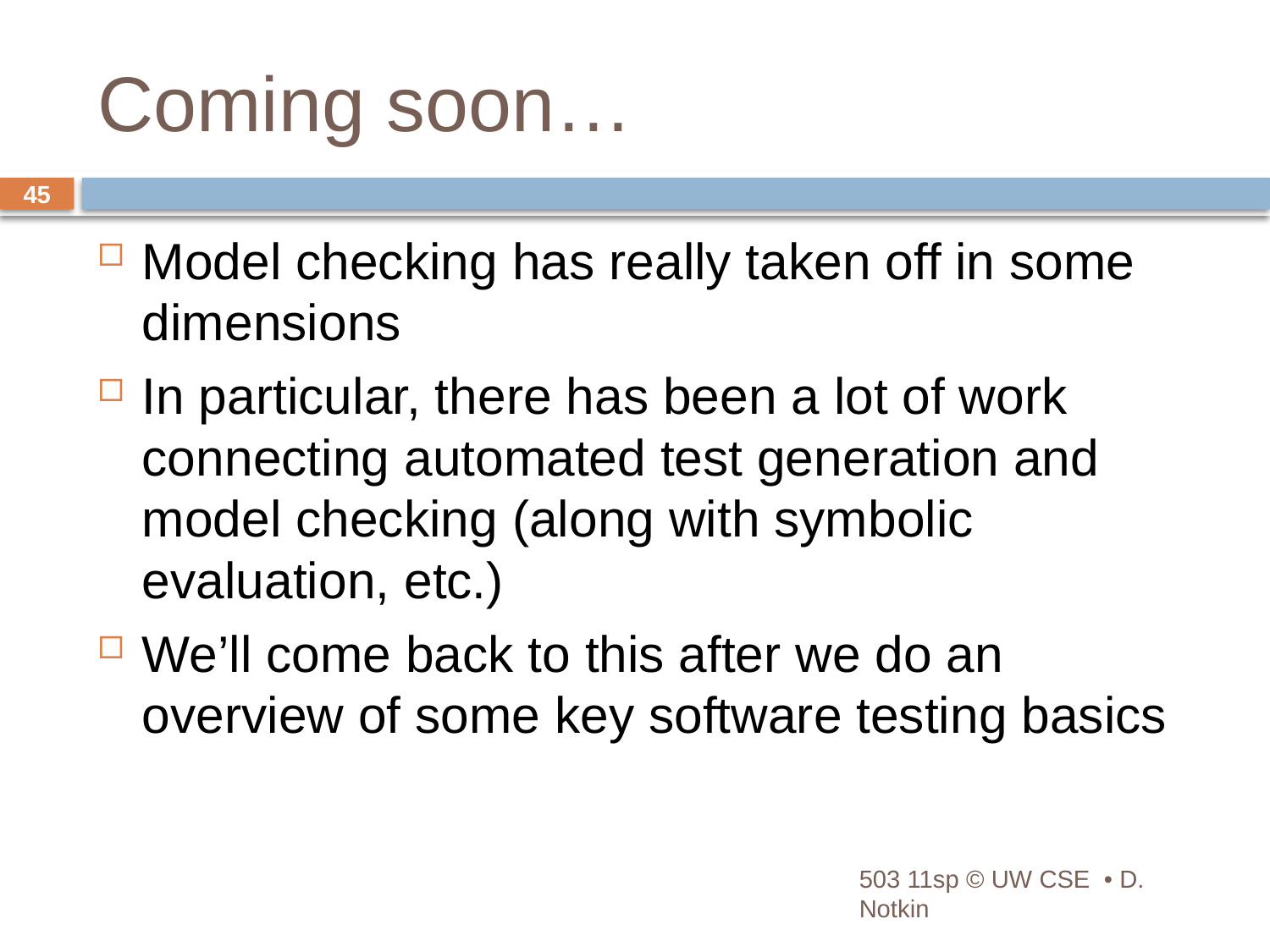

# Coming soon…
45
Model checking has really taken off in some dimensions
In particular, there has been a lot of work connecting automated test generation and model checking (along with symbolic evaluation, etc.)
We’ll come back to this after we do an overview of some key software testing basics
503 11sp © UW CSE  • D. Notkin